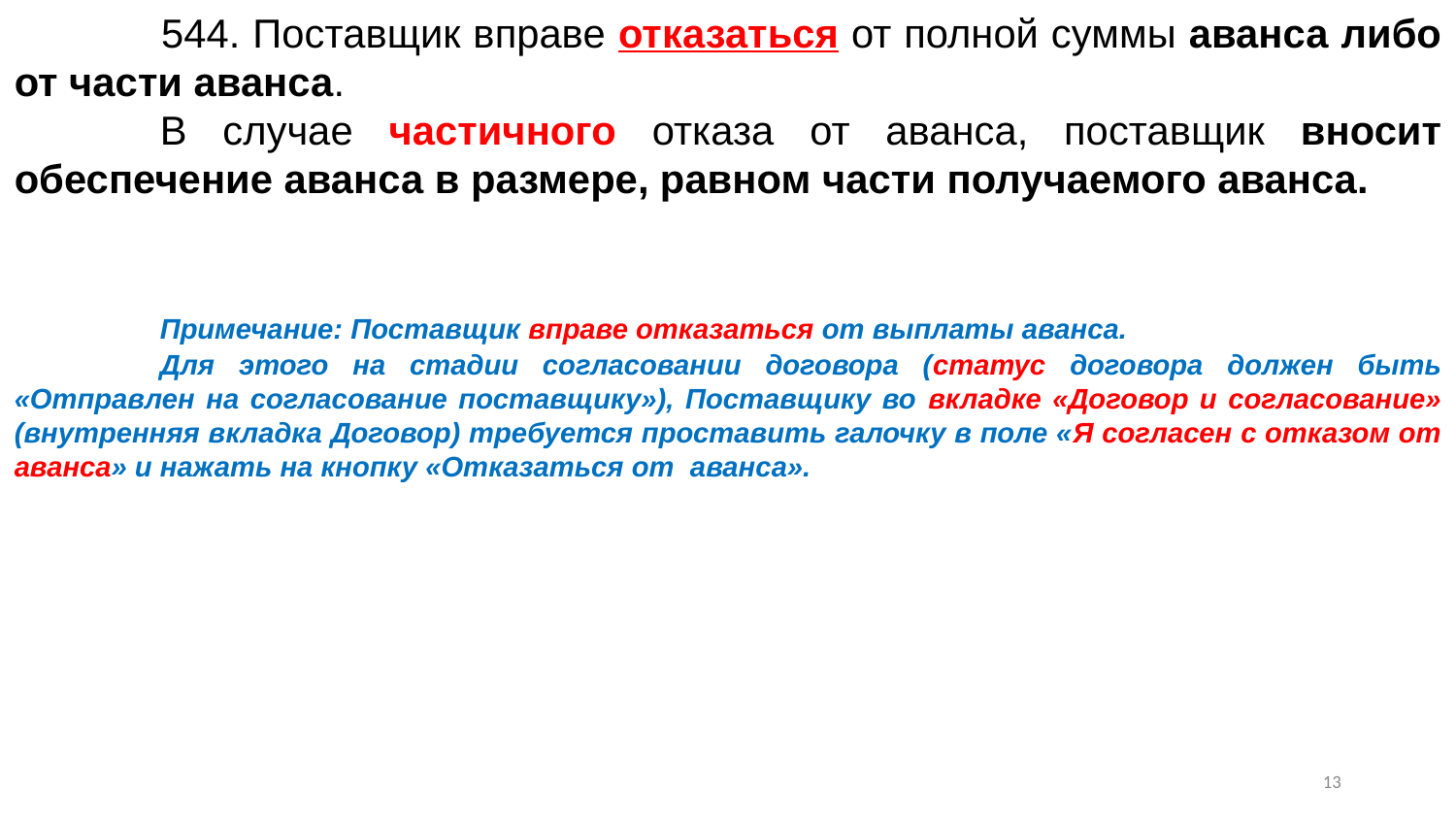

544. Поставщик вправе отказаться от полной суммы аванса либо от части аванса.
	В случае частичного отказа от аванса, поставщик вносит обеспечение аванса в размере, равном части получаемого аванса.

	Примечание: Поставщик вправе отказаться от выплаты аванса.
	Для этого на стадии согласовании договора (статус договора должен быть «Отправлен на согласование поставщику»), Поставщику во вкладке «Договор и согласование» (внутренняя вкладка Договор) требуется проставить галочку в поле «Я согласен с отказом от аванса» и нажать на кнопку «Отказаться от  аванса».

13